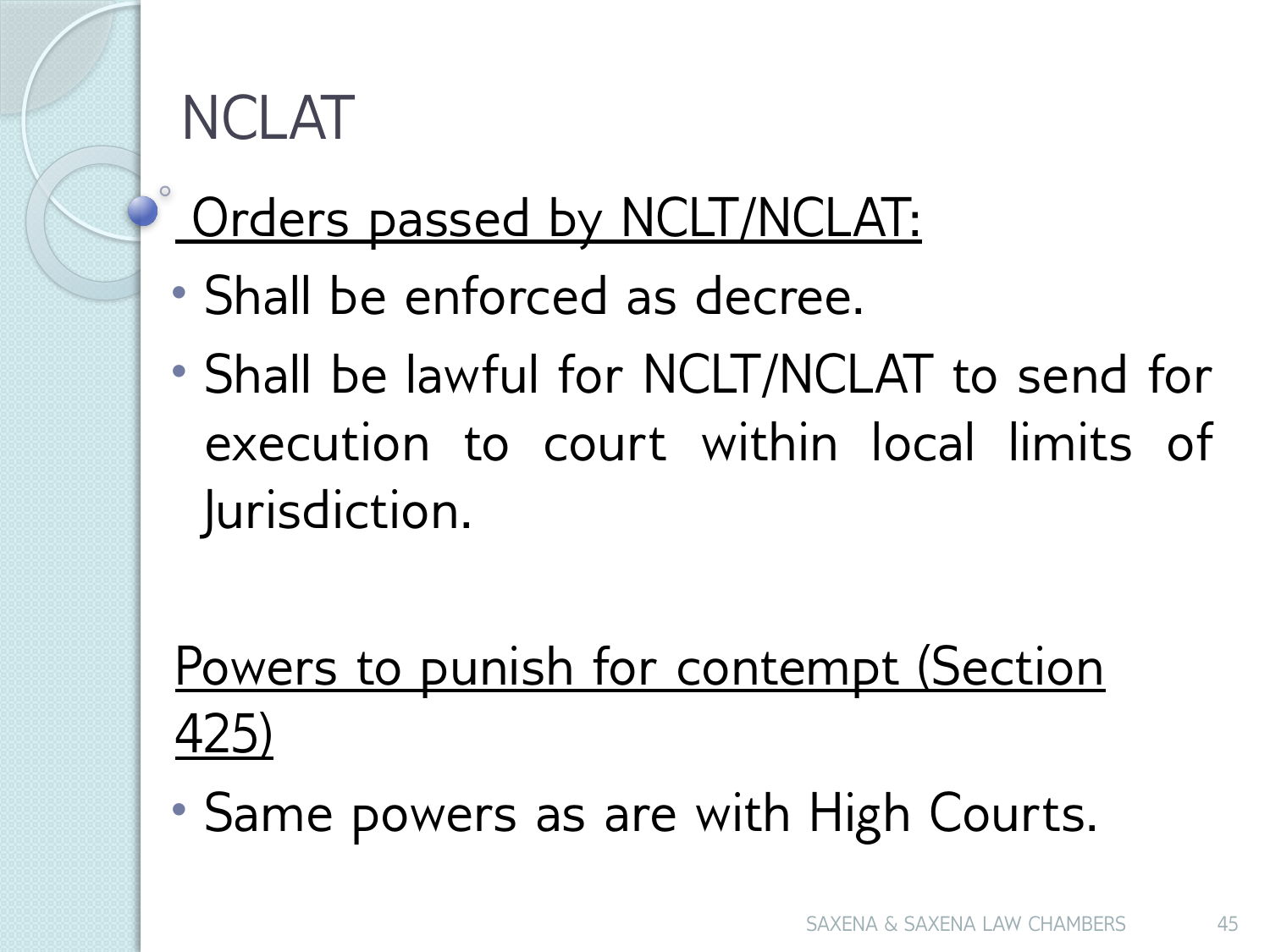

# NCLAT
 Orders passed by NCLT/NCLAT:
Shall be enforced as decree.
Shall be lawful for NCLT/NCLAT to send for execution to court within local limits of Jurisdiction.

Powers to punish for contempt (Section 425)
Same powers as are with High Courts.
SAXENA & SAXENA LAW CHAMBERS
45